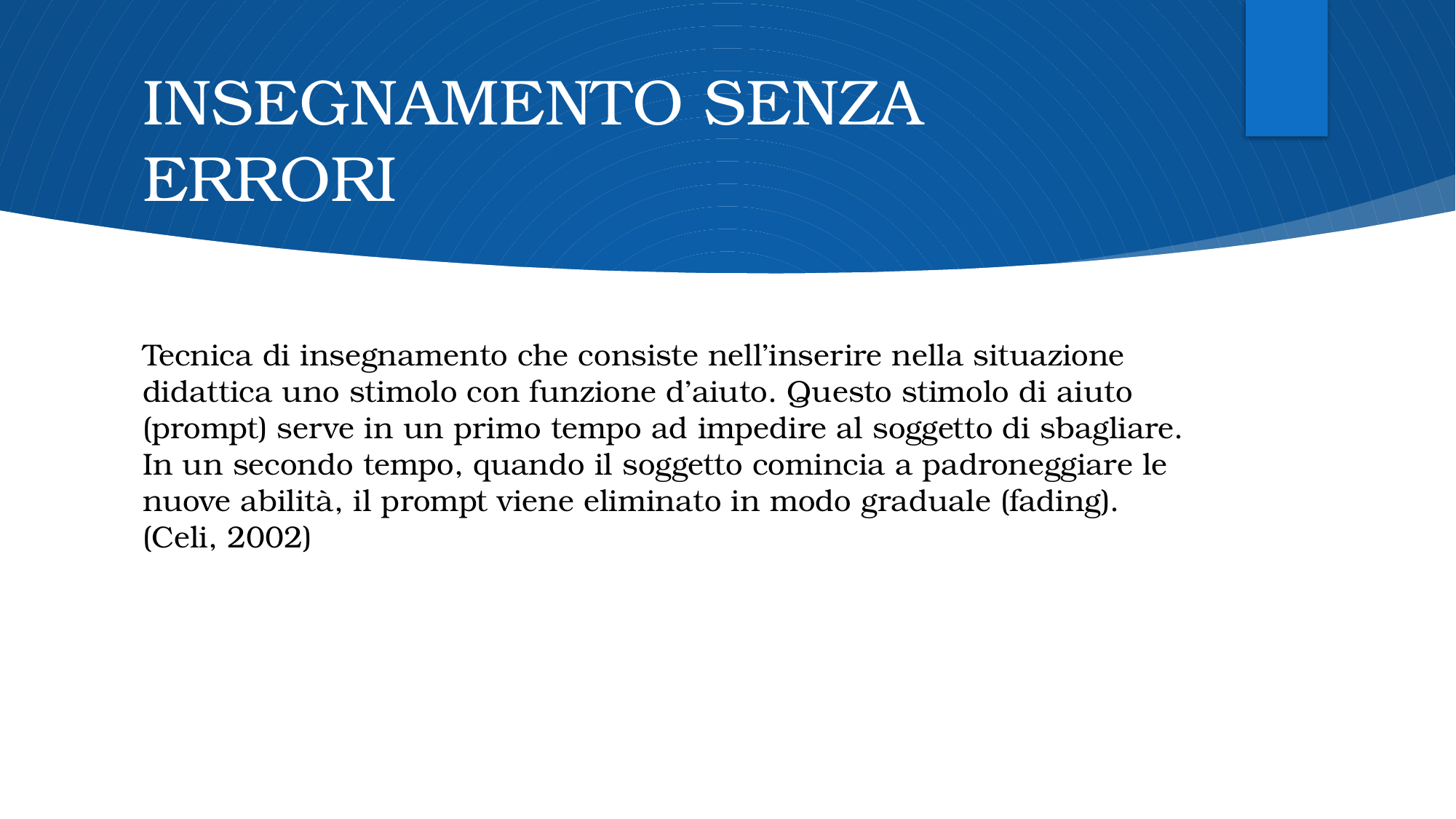

# INSEGNAMENTO SENZA ERRORI

Tecnica di insegnamento che consiste nell’inserire nella situazione didattica uno stimolo con funzione d’aiuto. Questo stimolo di aiuto (prompt) serve in un primo tempo ad impedire al soggetto di sbagliare. In un secondo tempo, quando il soggetto comincia a padroneggiare le nuove abilità, il prompt viene eliminato in modo graduale (fading). (Celi, 2002)